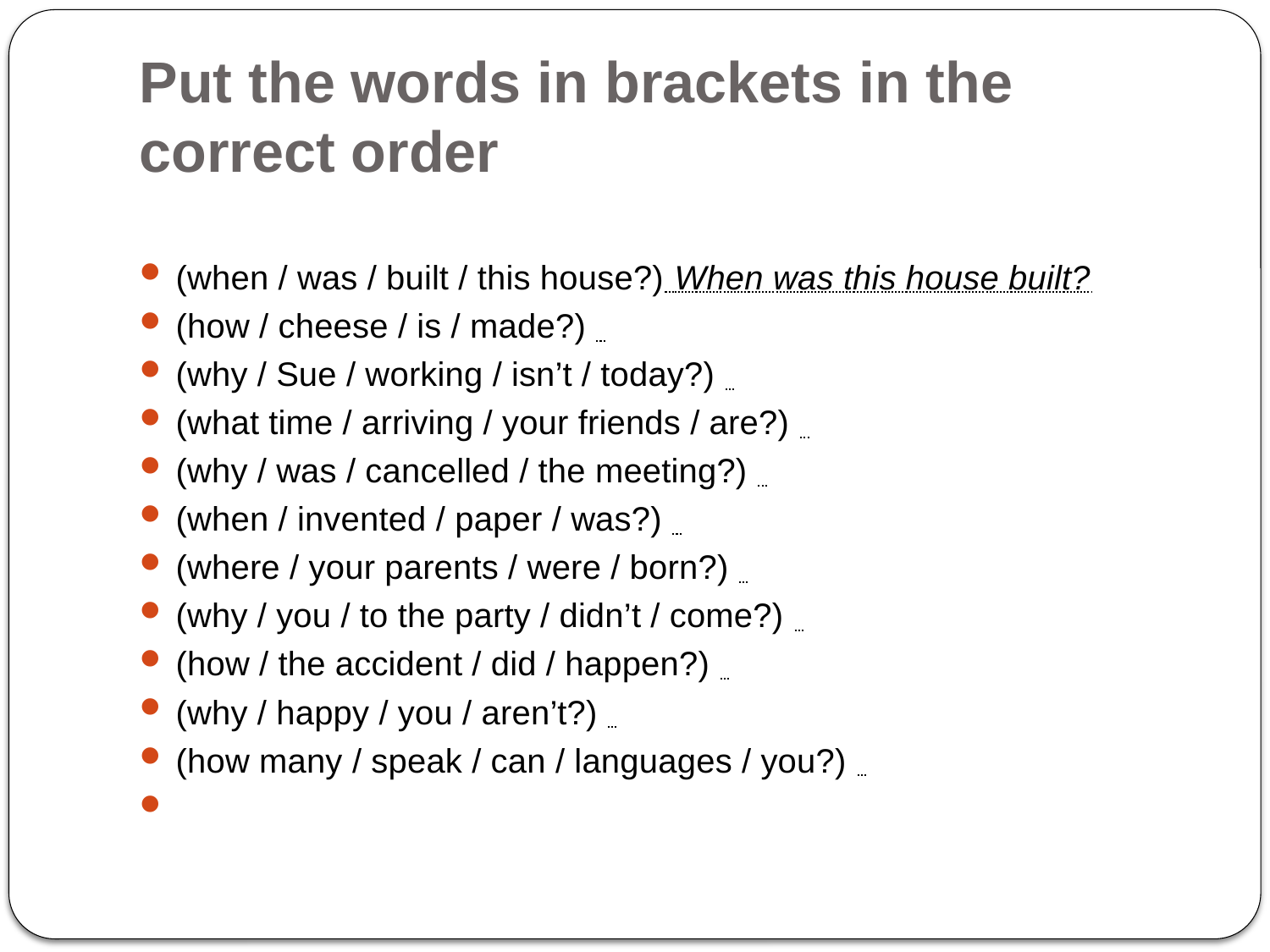

# Put the words in brackets in the correct order

(when / was / built / this house?) When was this house built?
(how / cheese / is / made?)
(why / Sue / working / isn’t / today?)
(what time / arriving / your friends / are?)
(why / was / cancelled / the meeting?)
(when / invented / paper / was?)
(where / your parents / were / born?)
(why / you / to the party / didn’t / come?)
(how / the accident / did / happen?)
(why / happy / you / aren’t?)
(how many / speak / can / languages / you?)